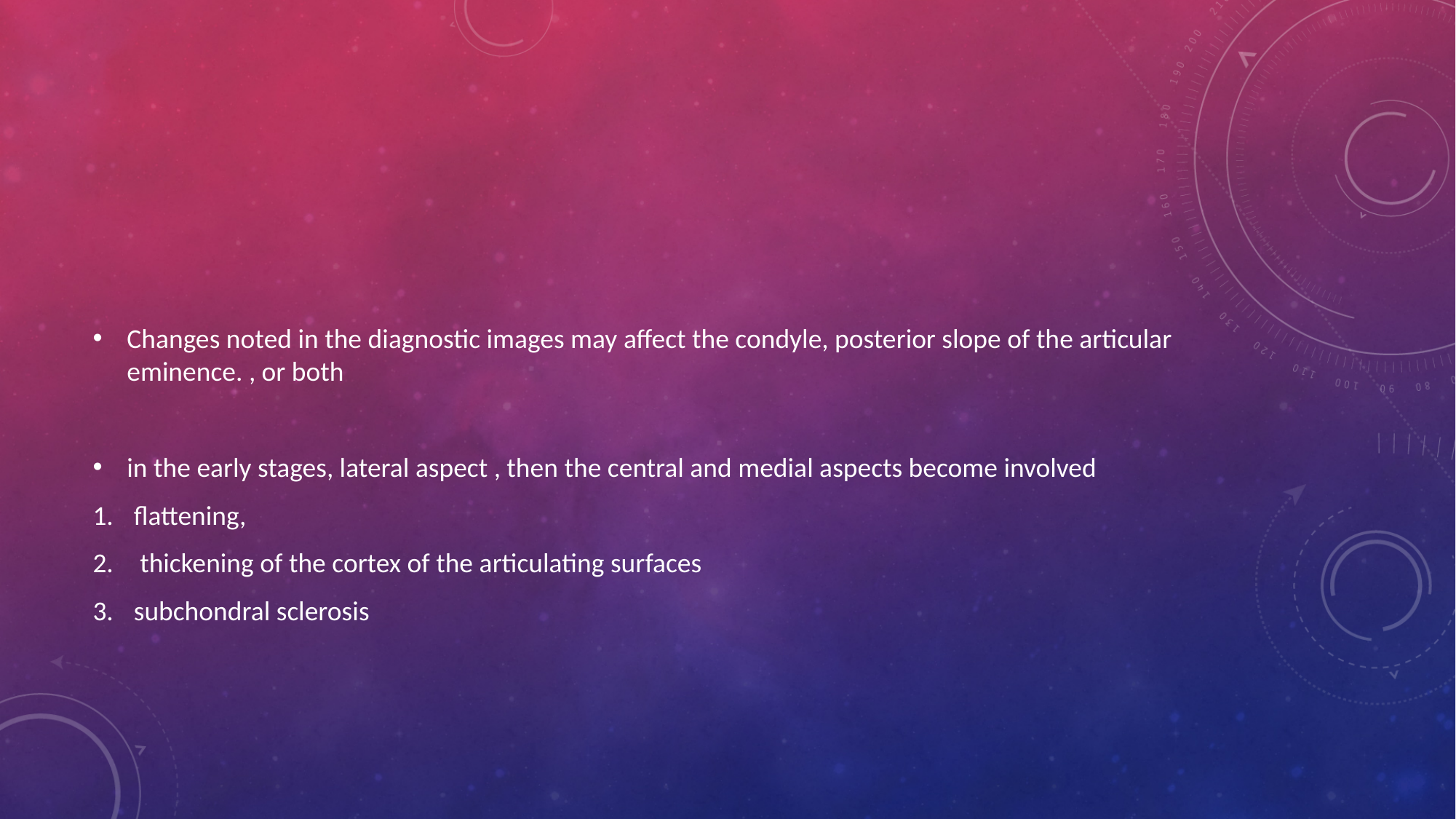

#
Changes noted in the diagnostic images may affect the condyle, posterior slope of the articular eminence. , or both

in the early stages, lateral aspect , then the central and medial aspects become involved
flattening,
 thickening of the cortex of the articulating surfaces
subchondral sclerosis